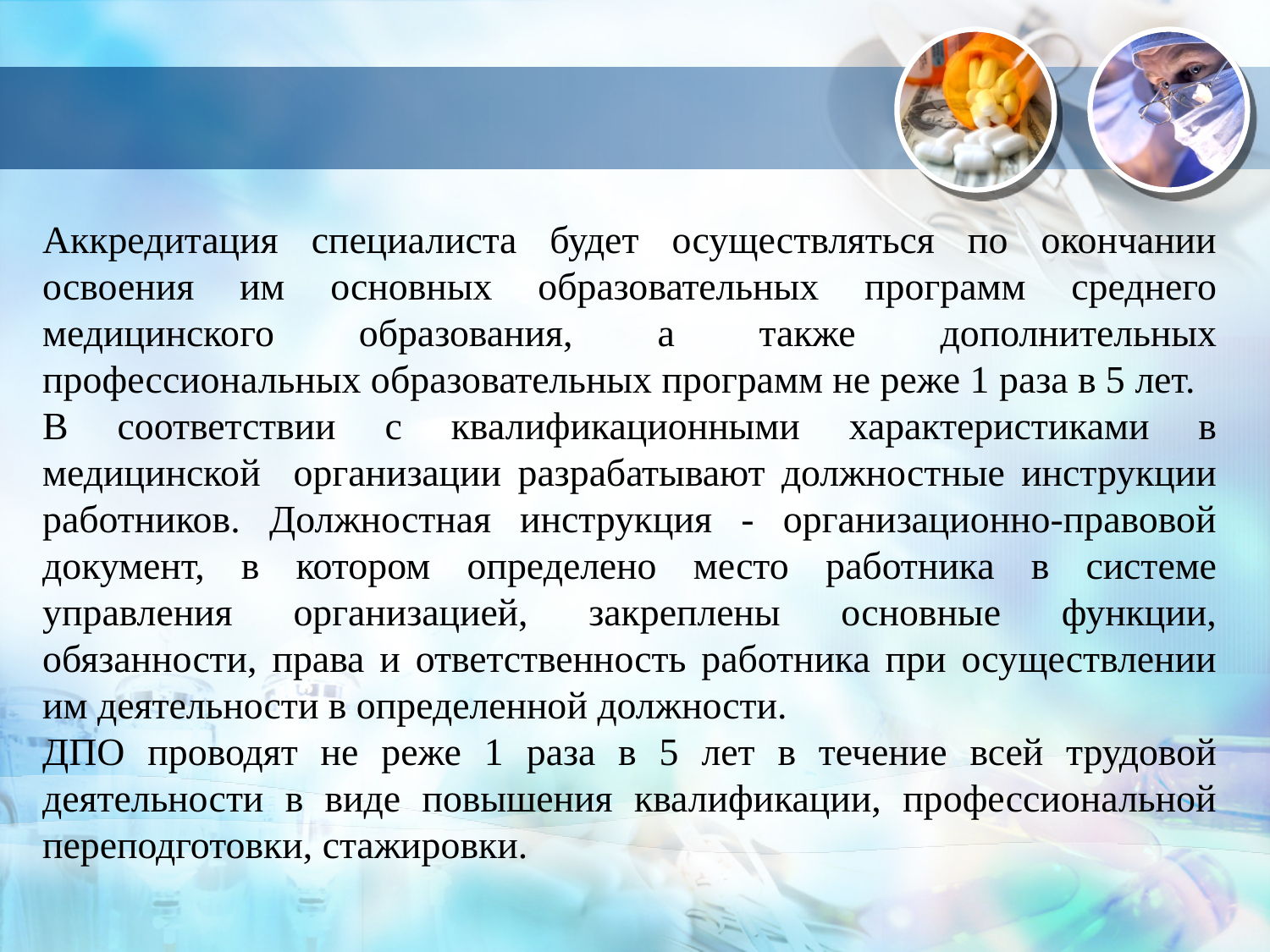

Аккредитация специалиста будет осуществляться по окончании освоения им основных образовательных программ среднего медицинского образования, а также дополнительных профессиональных образовательных программ не реже 1 раза в 5 лет.
В соответствии с квалификационными характеристиками в медицинской  организации разрабатывают должностные инструкции работников. Должностная инструкция - организационно-правовой документ, в котором определено место работника в системе управления организацией, закреплены основные функции, обязанности, права и ответственность работника при осуществлении им деятельности в определенной должности.
ДПО проводят не реже 1 раза в 5 лет в течение всей трудовой деятельности в виде повышения квалификации, профессиональной переподготовки, стажировки.